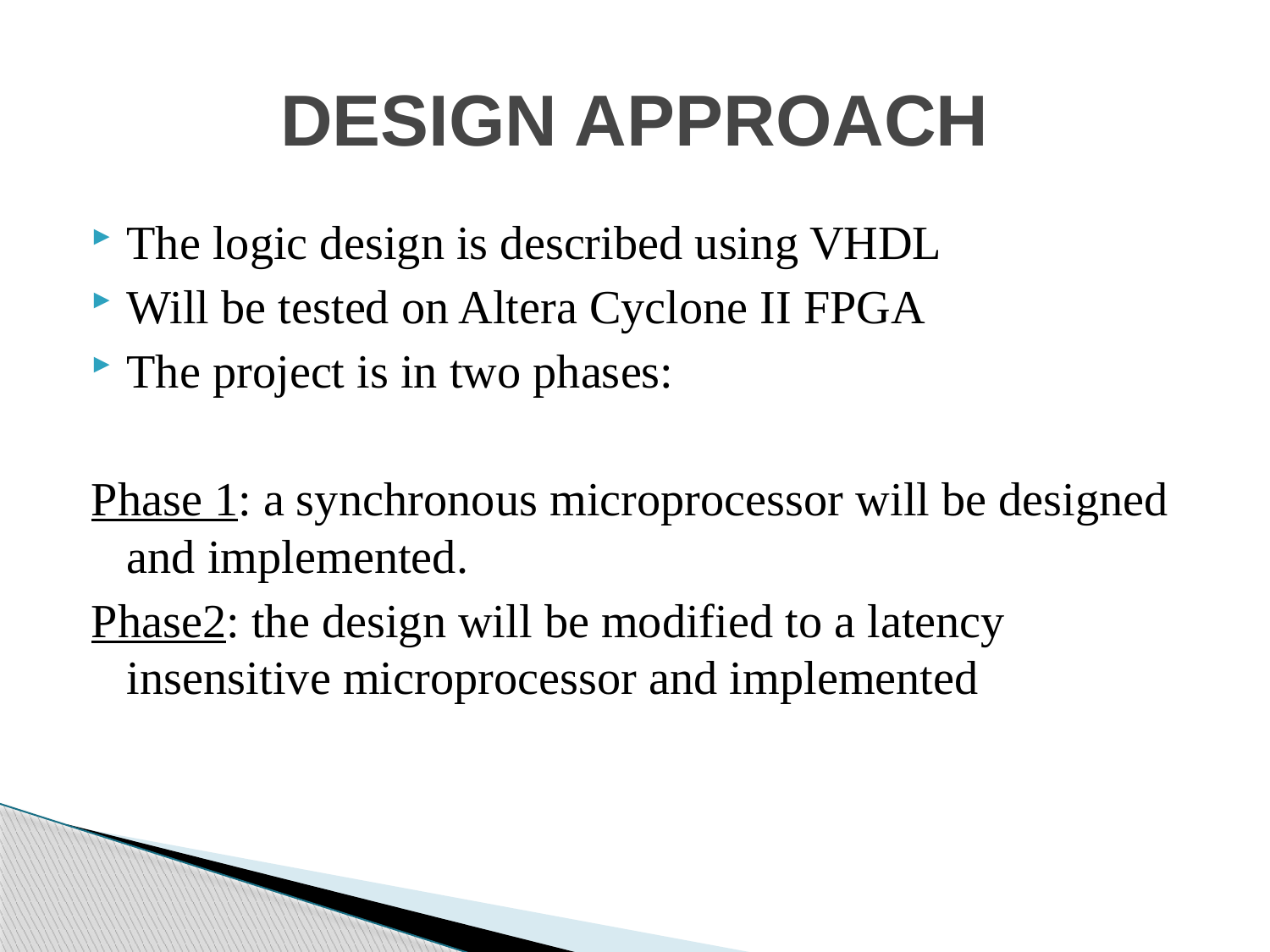

# DESIGN APPROACH
The logic design is described using VHDL
Will be tested on Altera Cyclone II FPGA
The project is in two phases:

Phase 1: a synchronous microprocessor will be designed and implemented.
Phase2: the design will be modified to a latency insensitive microprocessor and implemented